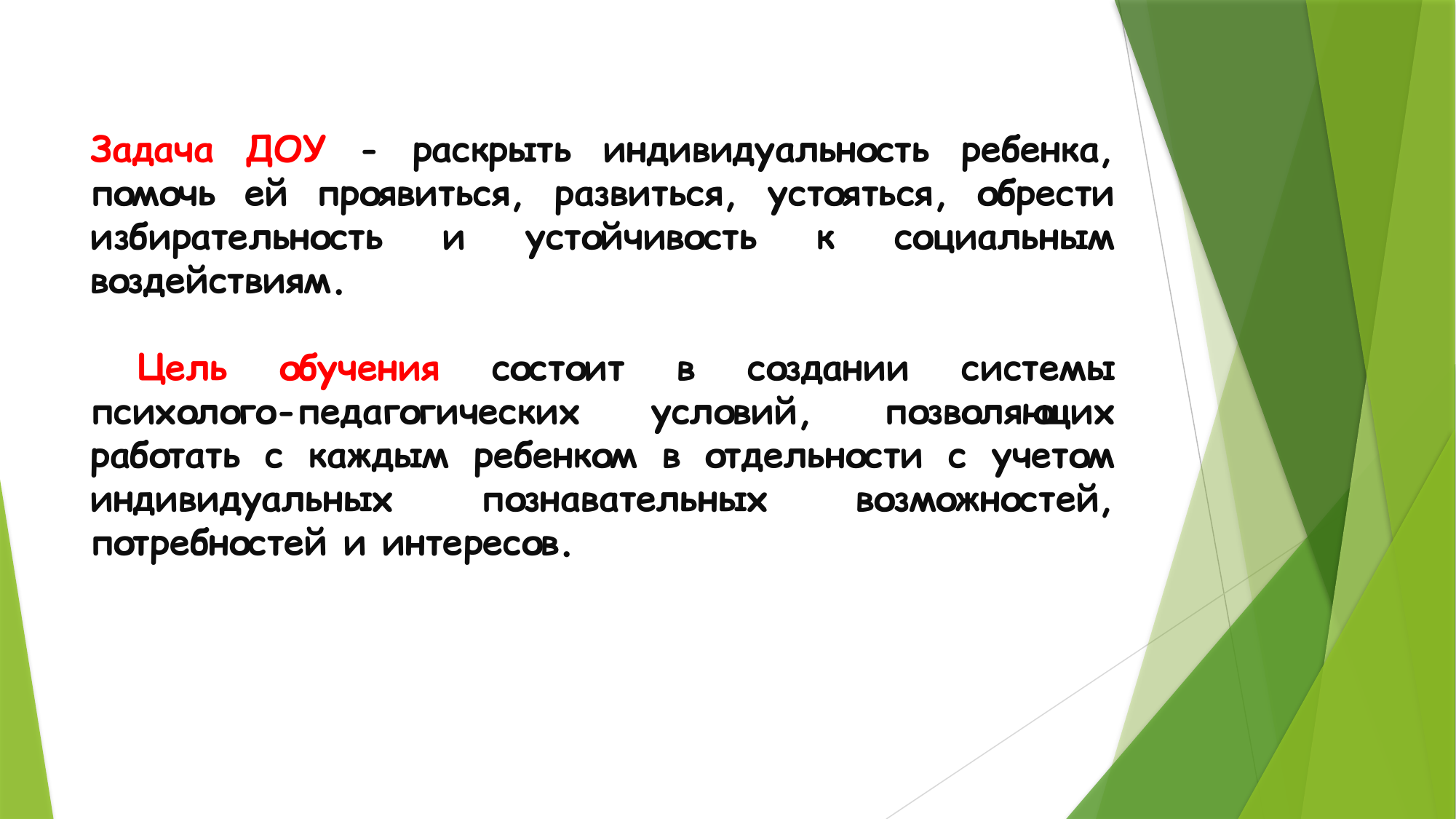

Задача ДОУ - раскрыть индивидуальность ребенка, помочь ей проявиться, развиться, устояться, обрести избирательность и устойчивость к социальным воздействиям.

 Цель обучения состоит в создании системы психолого-педагогических условий, позволяющих работать с каждым ребенком в отдельности с учетом индивидуальных познавательных возможностей, потребностей и интересов.